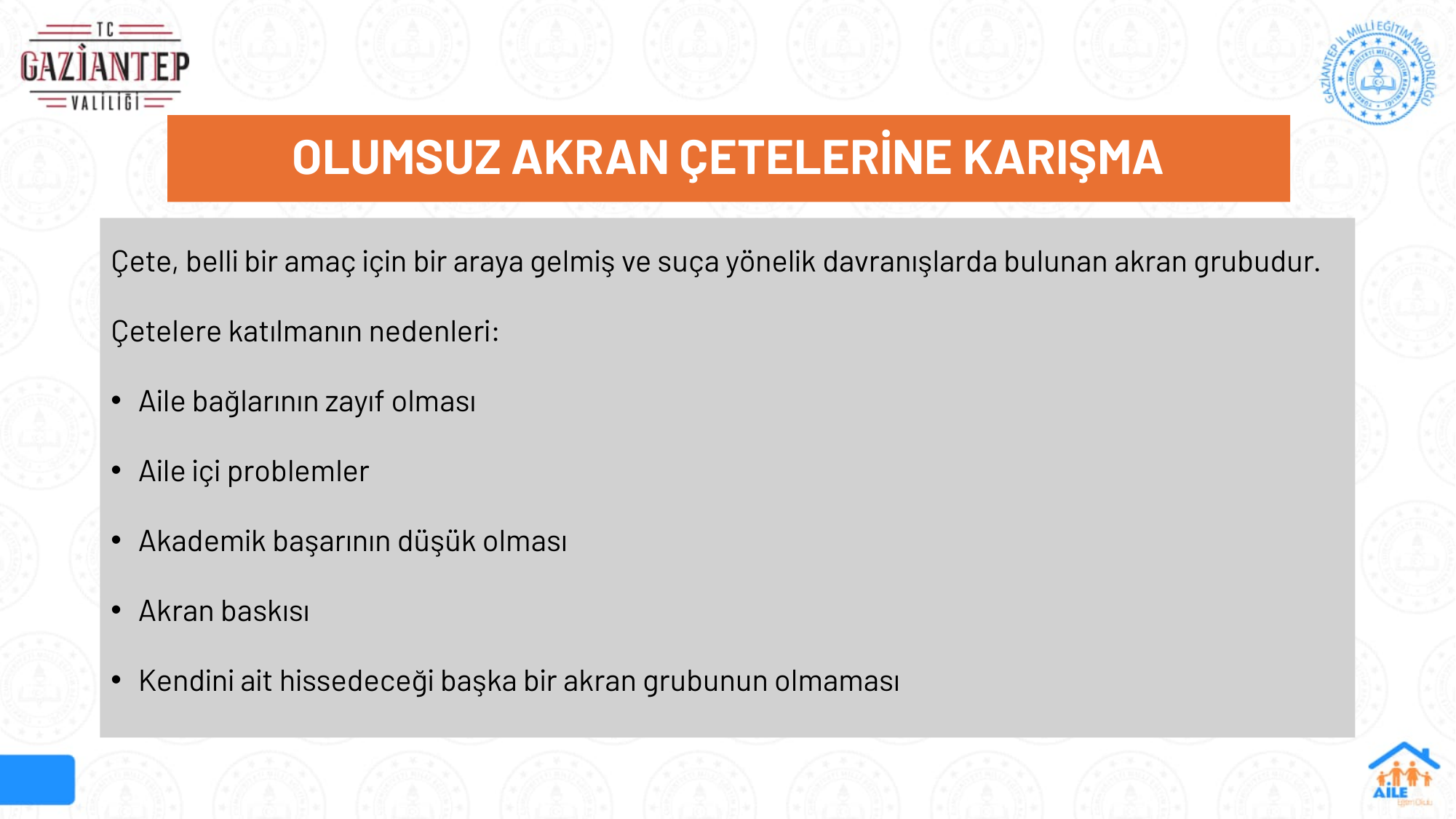

# OLUMSUZ AKRAN ÇETELERİNE KARIŞMA
Çete, belli bir amaç için bir araya gelmiş ve suça yönelik davranışlarda bulunan akran grubudur.
Çetelere katılmanın nedenleri:
Aile bağlarının zayıf olması
Aile içi problemler
Akademik başarının düşük olması
Akran baskısı
Kendini ait hissedeceği başka bir akran grubunun olmaması